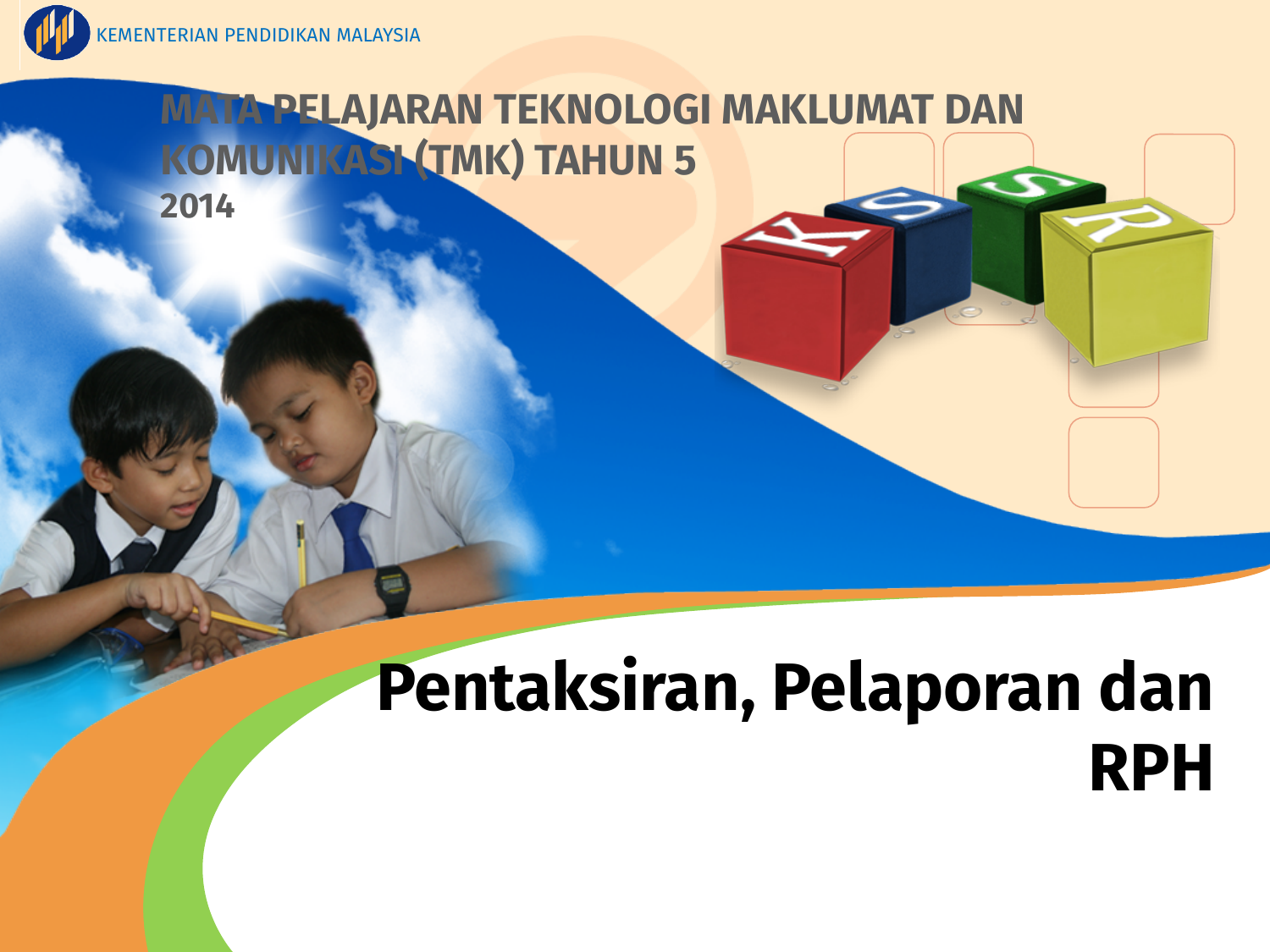

# MATA PELAJARAN TEKNOLOGI MAKLUMAT DAN KOMUNIKASI (TMK) TAHUN 5 2014
Pentaksiran, Pelaporan dan RPH
1